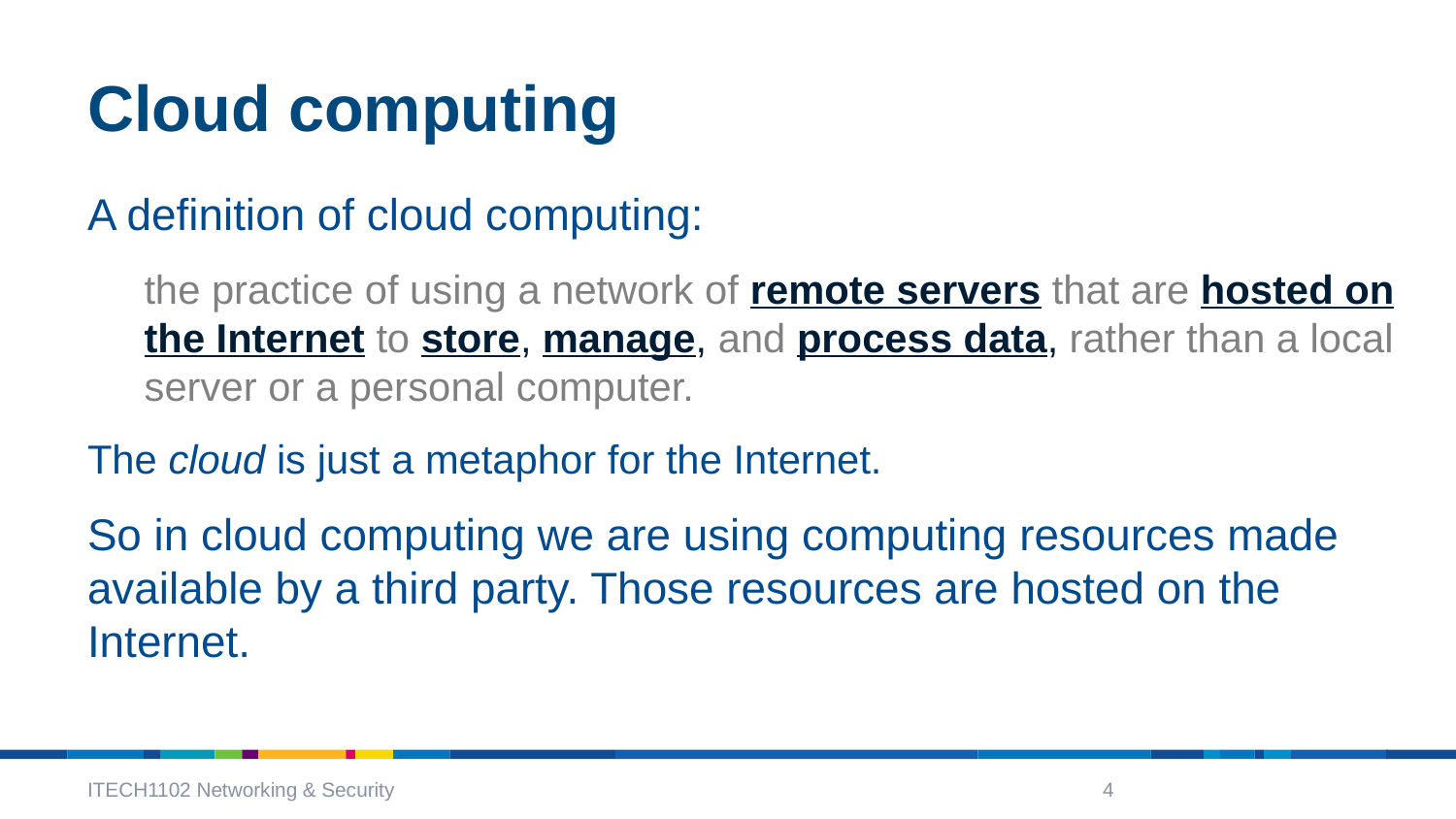

# Cloud computing
A definition of cloud computing:
the practice of using a network of remote servers that are hosted on the Internet to store, manage, and process data, rather than a local server or a personal computer.
The cloud is just a metaphor for the Internet.
So in cloud computing we are using computing resources made available by a third party. Those resources are hosted on the Internet.
ITECH1102 Networking & Security
4